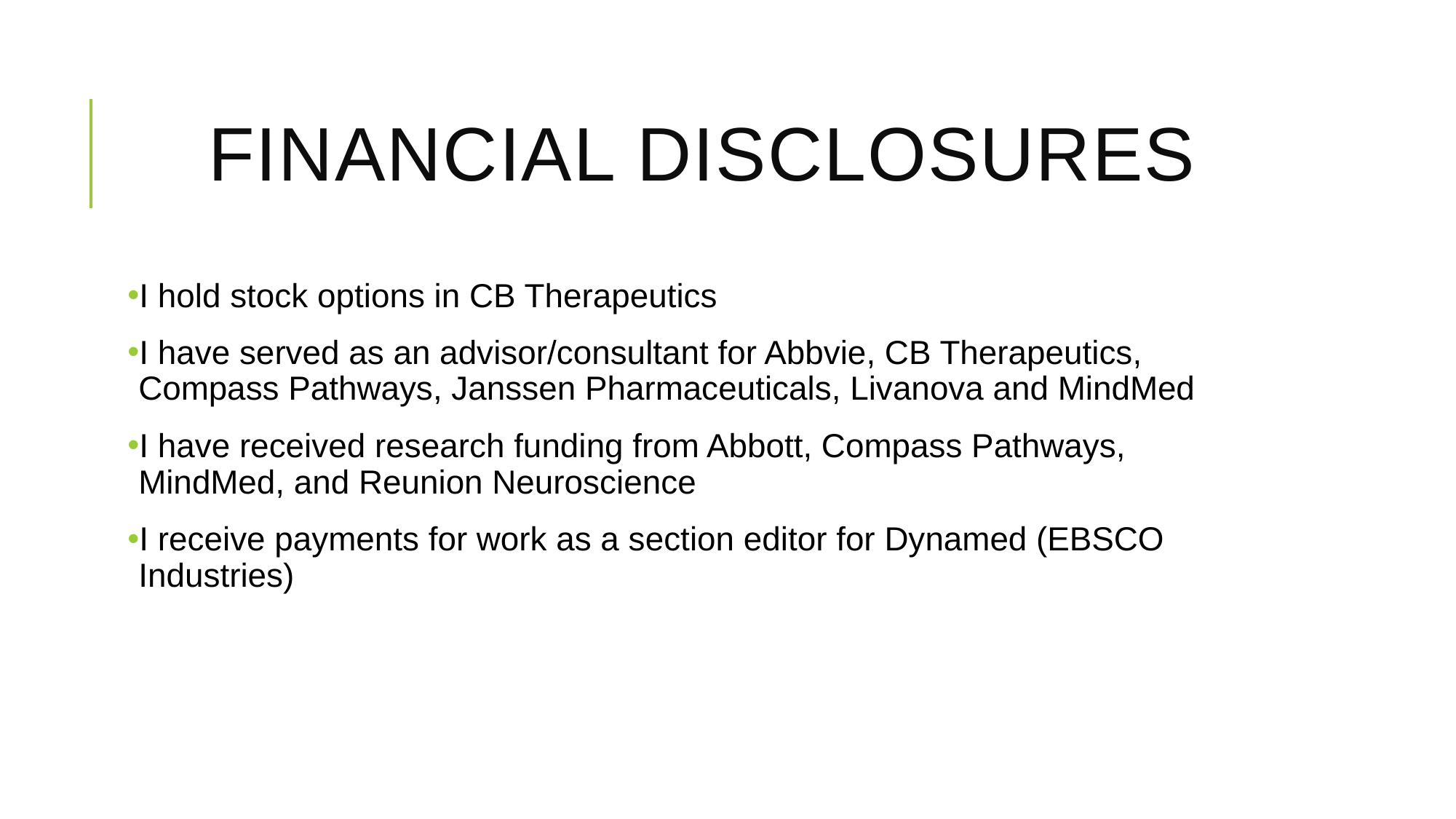

# Financial Disclosures
I hold stock options in CB Therapeutics
I have served as an advisor/consultant for Abbvie, CB Therapeutics, Compass Pathways, Janssen Pharmaceuticals, Livanova and MindMed
I have received research funding from Abbott, Compass Pathways, MindMed, and Reunion Neuroscience
I receive payments for work as a section editor for Dynamed (EBSCO Industries)